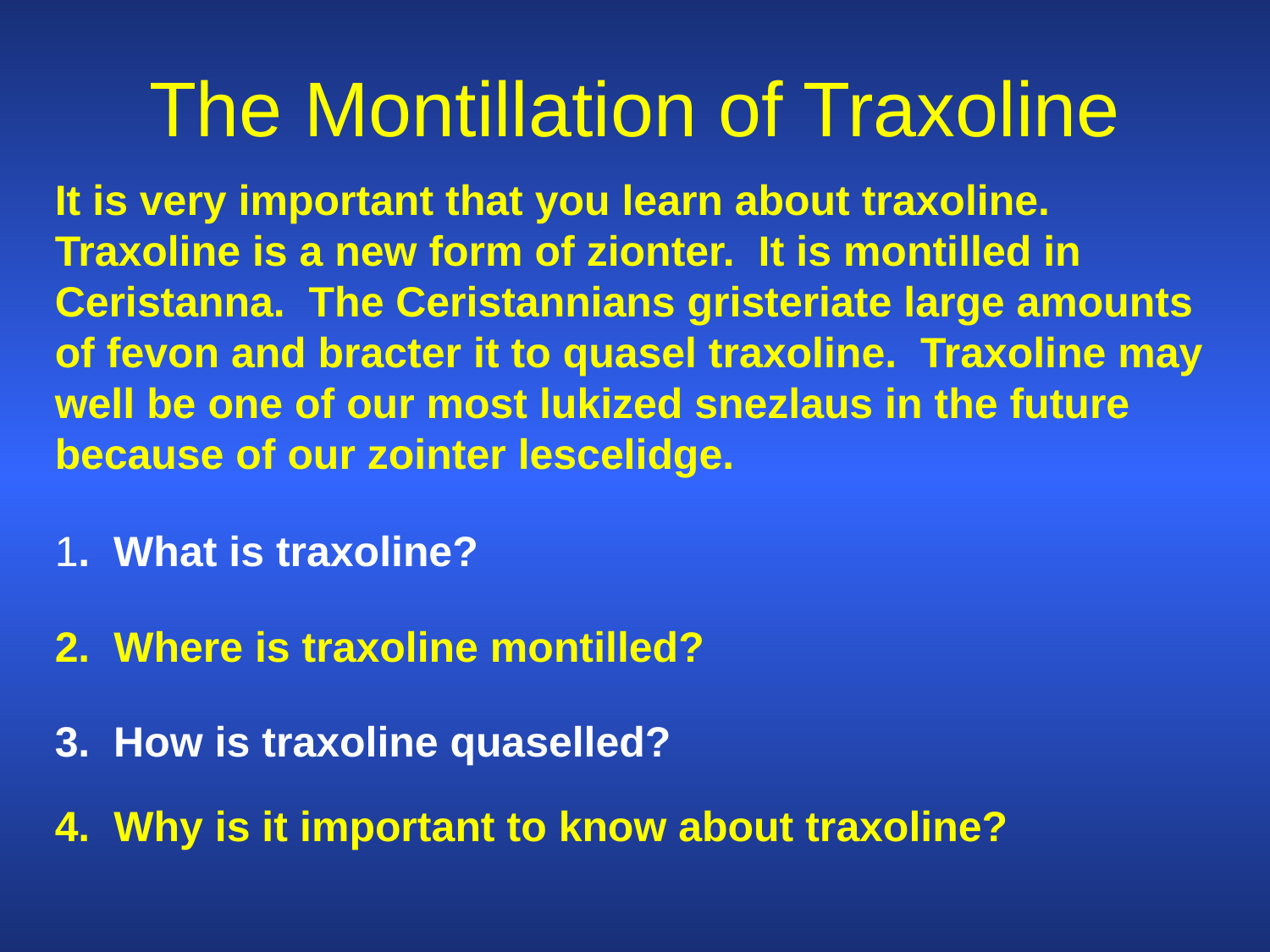

The Montillation of Traxoline
It is very important that you learn about traxoline.  Traxoline is a new form of zionter.  It is montilled in Ceristanna.  The Ceristannians gristeriate large amounts of fevon and bracter it to quasel traxoline.  Traxoline may well be one of our most lukized snezlaus in the future because of our zointer lescelidge.
1.  What is traxoline?
2.  Where is traxoline montilled?
3.  How is traxoline quaselled?
4.  Why is it important to know about traxoline?